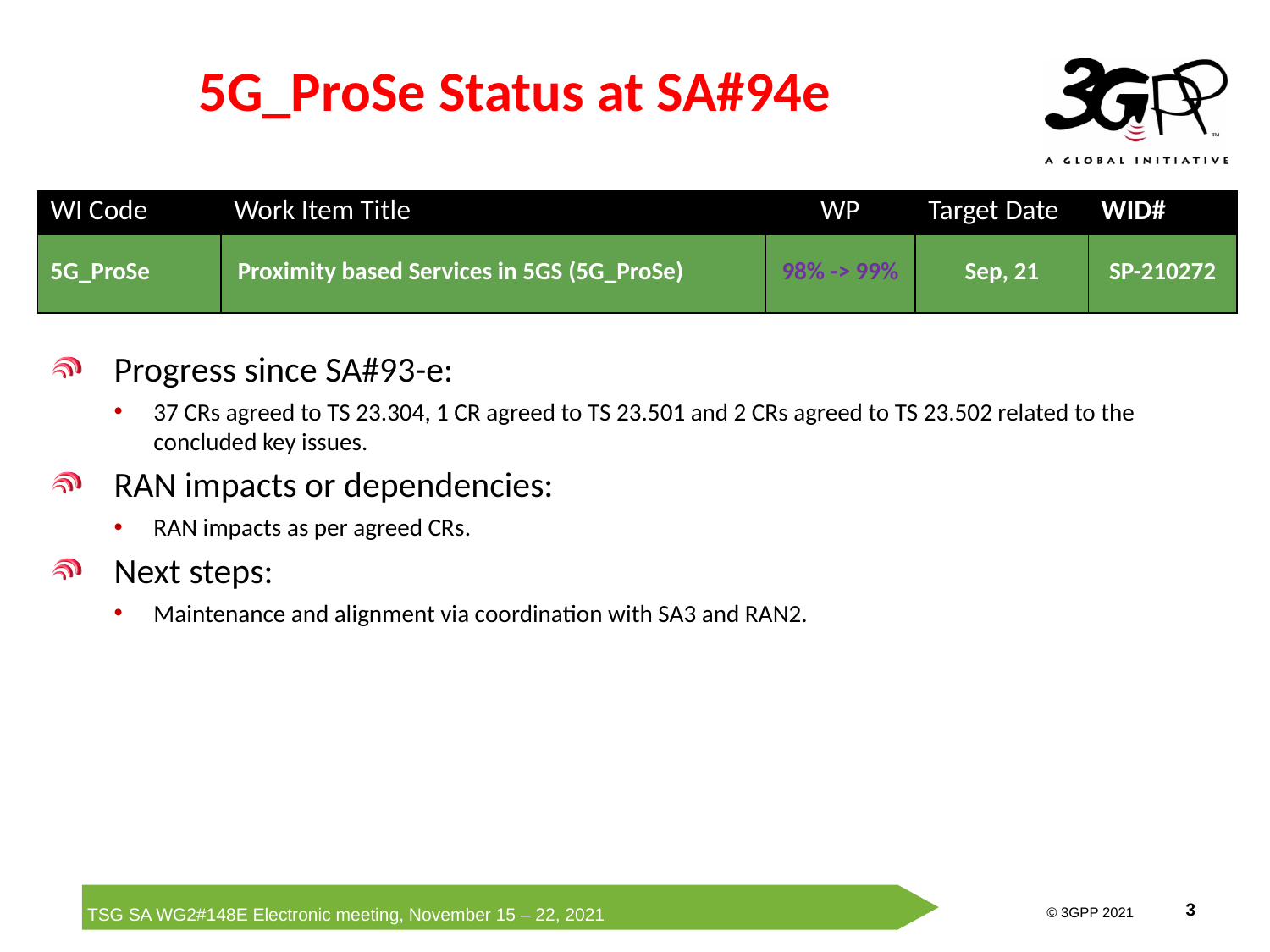

# 5G_ProSe Status at SA#94e
| WI Code | Work Item Title | WP | Target Date | WID# |
| --- | --- | --- | --- | --- |
| 5G\_ProSe | Proximity based Services in 5GS (5G\_ProSe) | 98% -> 99% | Sep, 21 | SP-210272 |
Progress since SA#93-e:
37 CRs agreed to TS 23.304, 1 CR agreed to TS 23.501 and 2 CRs agreed to TS 23.502 related to the concluded key issues.
RAN impacts or dependencies:
RAN impacts as per agreed CRs.
Next steps:
Maintenance and alignment via coordination with SA3 and RAN2.